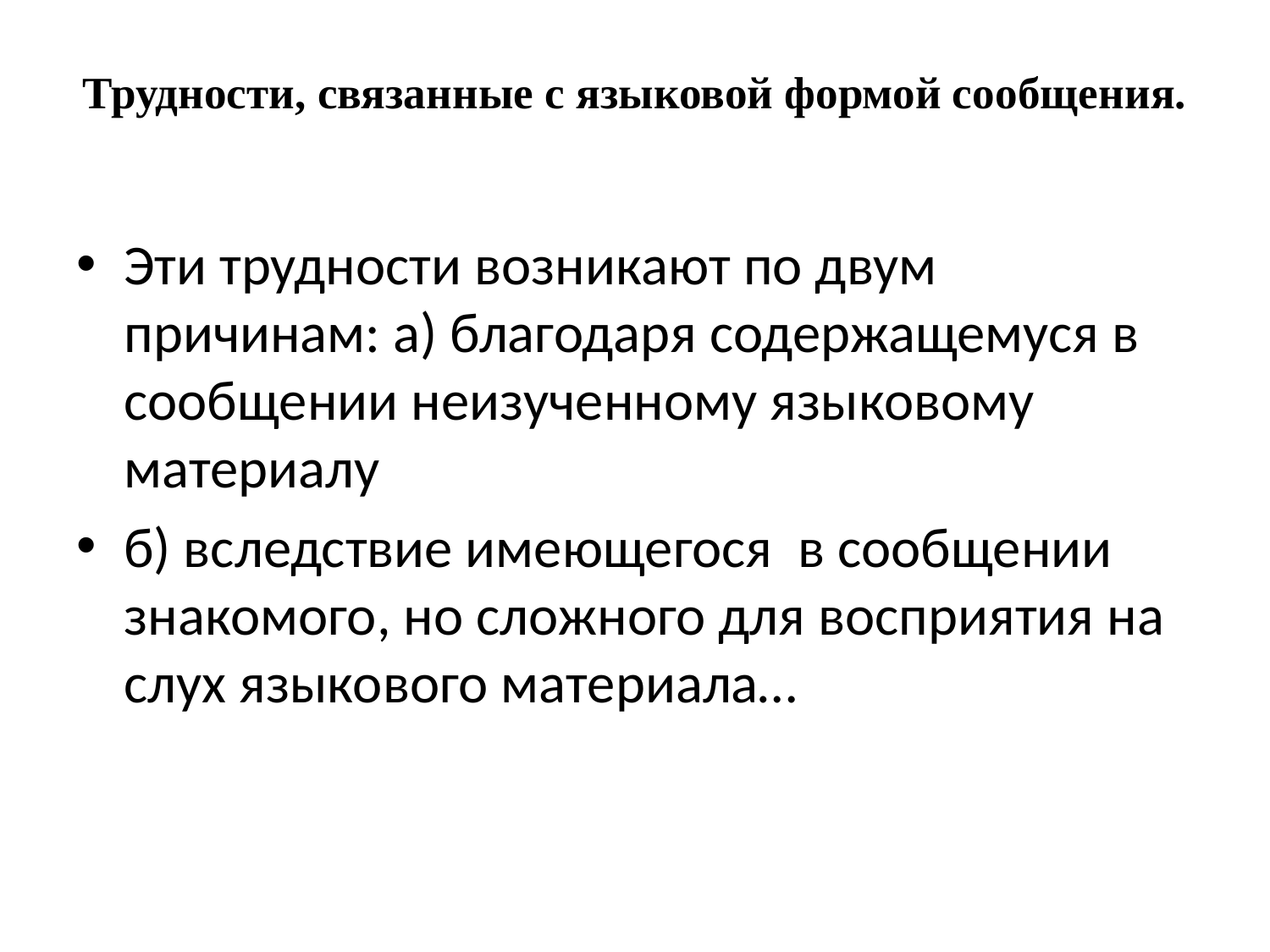

# Трудности, связанные с языковой формой сообщения.
Эти трудности возникают по двум причинам: а) благодаря содержащемуся в сообщении неизученному языковому материалу
б) вследствие имеющегося  в сообщении знакомого, но сложного для восприятия на слух языкового материала…